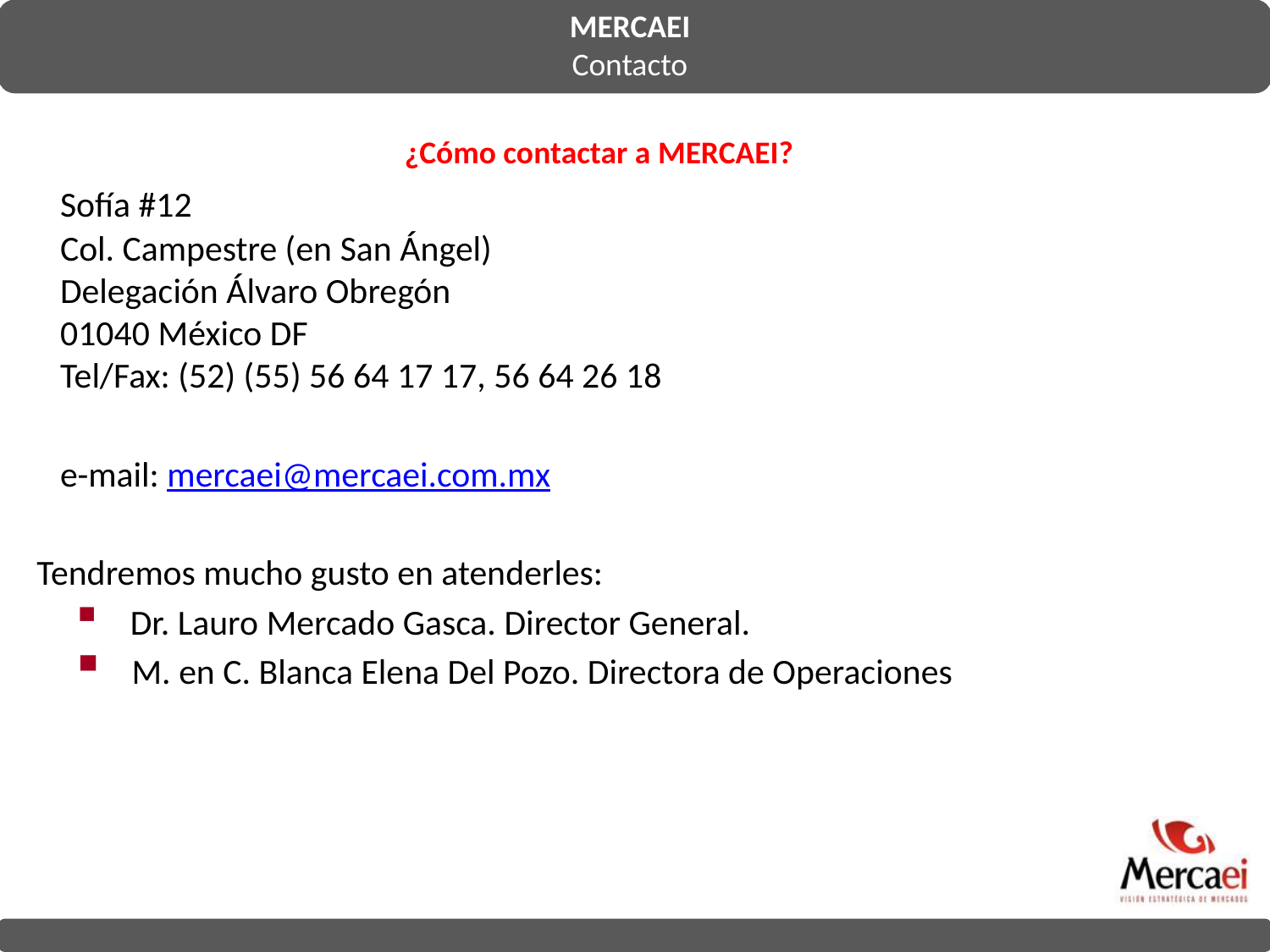

MERCAEI
Contacto
¿Cómo contactar a Mercaei?

	Sofía #12
Col. Campestre (en San Ángel)
Delegación Álvaro Obregón
01040 México DF
Tel/Fax: (52) (55) 56 64 17 17, 56 64 26 18

	e-mail: mercaei@mercaei.com.mx

   Tendremos mucho gusto en atenderles:
  Dr. Lauro Mercado Gasca. Director General.
  M. en C. Blanca Elena Del Pozo. Directora de Operaciones